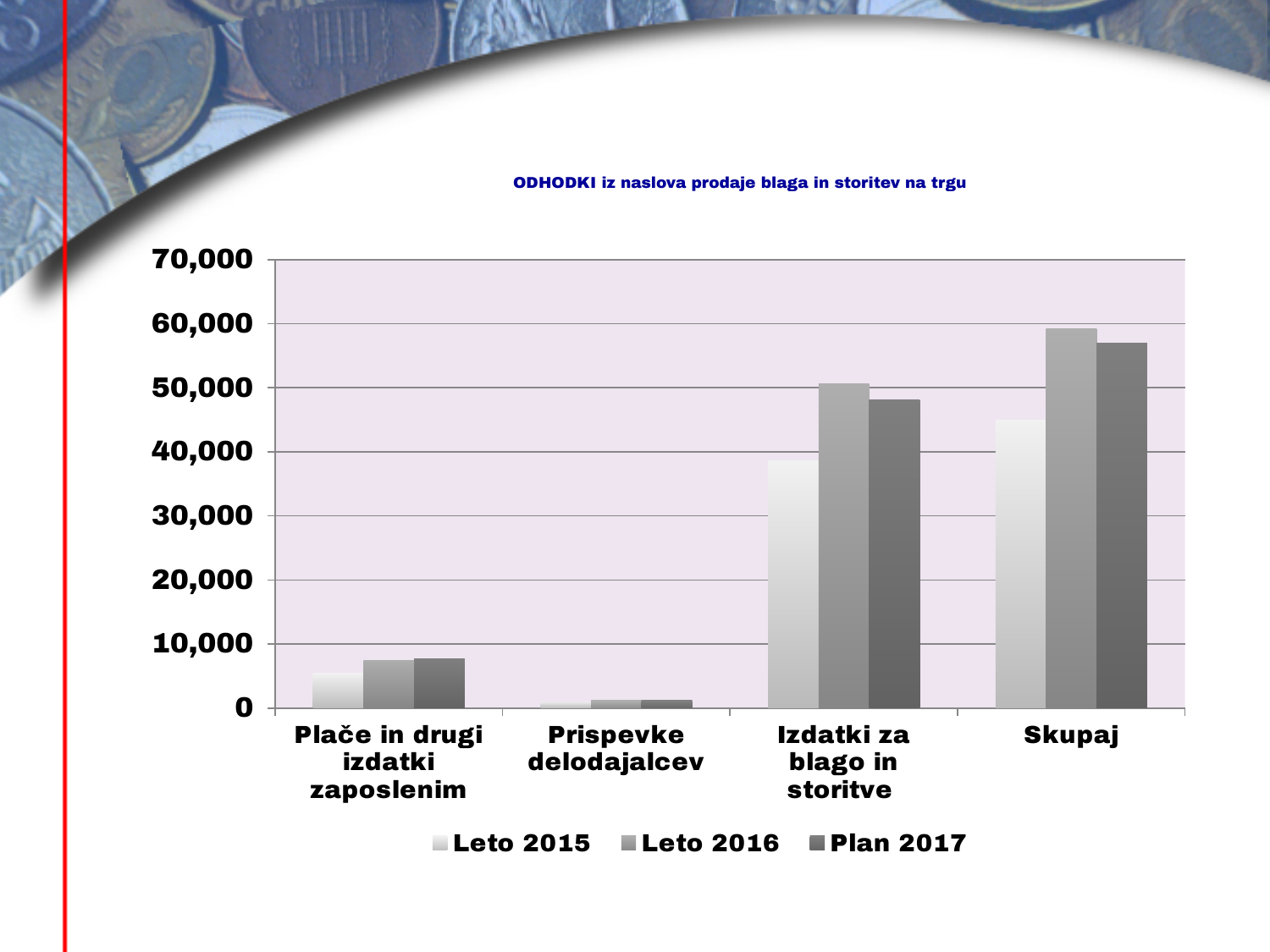

# ODHODKI iz naslova prodaje blaga in storitev na trgu

### Chart

| Category | Leto 2015 | Leto 2016 | Plan 2017 |
|---|---|---|---|
| Plače in drugi izdatki zaposlenim | 5395.0 | 7420.0 | 7650.0 |
| Prispevke delodajalcev | 865.0 | 1163.0 | 1192.0 |
| Izdatki za blago in storitve  | 38626.0 | 50557.0 | 48158.0 |
| Skupaj | 44886.0 | 59140.0 | 57000.0 |